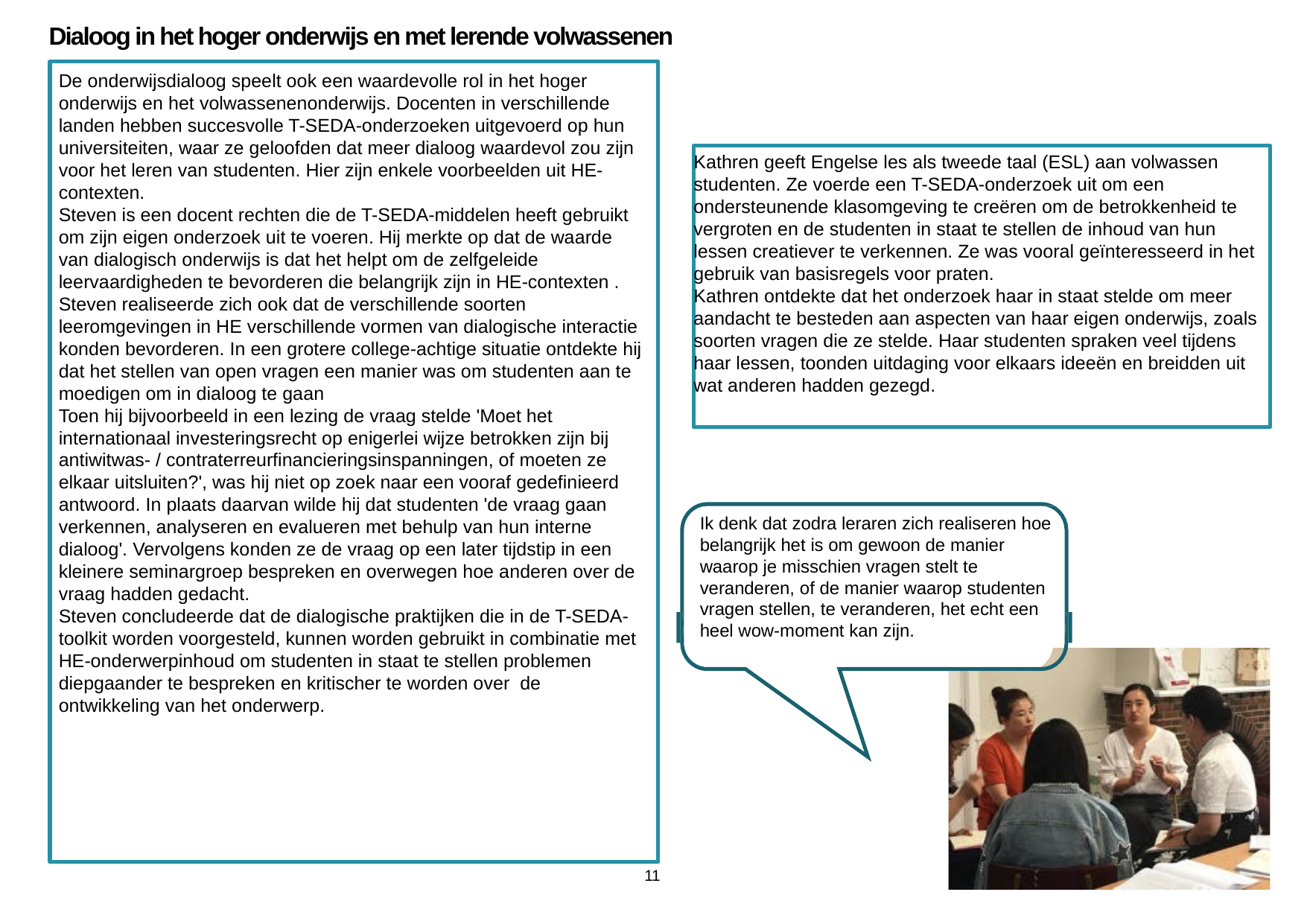

Dialoog in het hoger onderwijs en met lerende volwassenen

De onderwijsdialoog speelt ook een waardevolle rol in het hoger onderwijs en het volwassenenonderwijs. Docenten in verschillende landen hebben succesvolle T-SEDA-onderzoeken uitgevoerd op hun universiteiten, waar ze geloofden dat meer dialoog waardevol zou zijn voor het leren van studenten. Hier zijn enkele voorbeelden uit HE-contexten.
Steven is een docent rechten die de T-SEDA-middelen heeft gebruikt om zijn eigen onderzoek uit te voeren. Hij merkte op dat de waarde van dialogisch onderwijs is dat het helpt om de zelfgeleide leervaardigheden te bevorderen die belangrijk zijn in HE-contexten .
Steven realiseerde zich ook dat de verschillende soorten leeromgevingen in HE verschillende vormen van dialogische interactie konden bevorderen. In een grotere college-achtige situatie ontdekte hij dat het stellen van open vragen een manier was om studenten aan te moedigen om in dialoog te gaan
Toen hij bijvoorbeeld in een lezing de vraag stelde 'Moet het internationaal investeringsrecht op enigerlei wijze betrokken zijn bij antiwitwas- / contraterreurfinancieringsinspanningen, of moeten ze elkaar uitsluiten?', was hij niet op zoek naar een vooraf gedefinieerd antwoord. In plaats daarvan wilde hij dat studenten 'de vraag gaan verkennen, analyseren en evalueren met behulp van hun interne dialoog'. Vervolgens konden ze de vraag op een later tijdstip in een kleinere seminargroep bespreken en overwegen hoe anderen over de vraag hadden gedacht.
Steven concludeerde dat de dialogische praktijken die in de T-SEDA-toolkit worden voorgesteld, kunnen worden gebruikt in combinatie met HE-onderwerpinhoud om studenten in staat te stellen problemen diepgaander te bespreken en kritischer te worden over  de ontwikkeling van het onderwerp.

Kathren geeft Engelse les als tweede taal (ESL) aan volwassen studenten. Ze voerde een T-SEDA-onderzoek uit om een ondersteunende klasomgeving te creëren om de betrokkenheid te vergroten en de studenten in staat te stellen de inhoud van hun lessen creatiever te verkennen. Ze was vooral geïnteresseerd in het gebruik van basisregels voor praten.
Kathren ontdekte dat het onderzoek haar in staat stelde om meer aandacht te besteden aan aspecten van haar eigen onderwijs, zoals soorten vragen die ze stelde. Haar studenten spraken veel tijdens haar lessen, toonden uitdaging voor elkaars ideeën en breidden uit wat anderen hadden gezegd.

Ik denk dat zodra leraren zich realiseren hoe belangrijk het is om gewoon de manier waarop je misschien vragen stelt te veranderen, of de manier waarop studenten vragen stellen, te veranderen, het echt een heel wow-moment kan zijn.

11